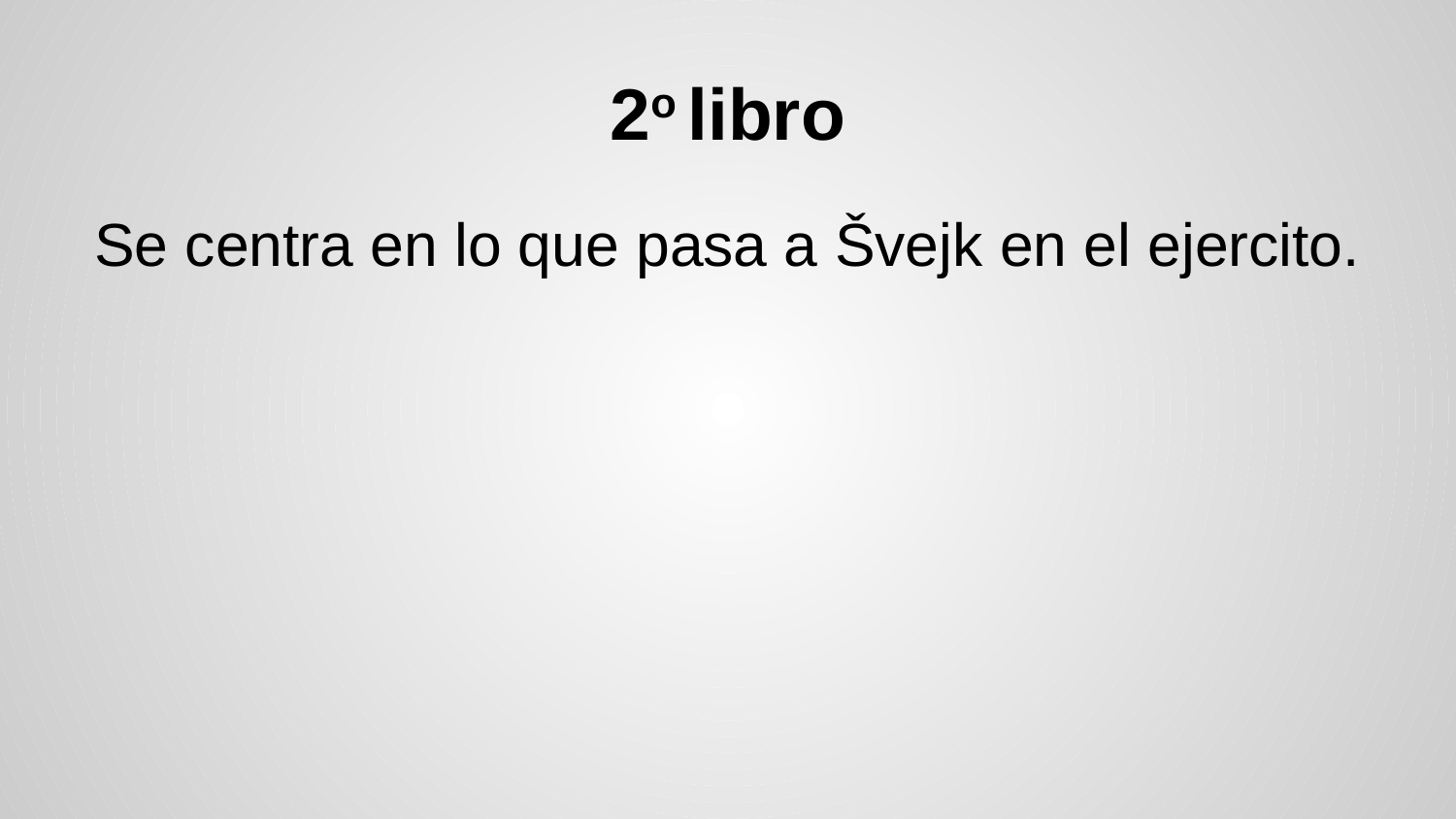

# 2o libro
Se centra en lo que pasa a Švejk en el ejercito.